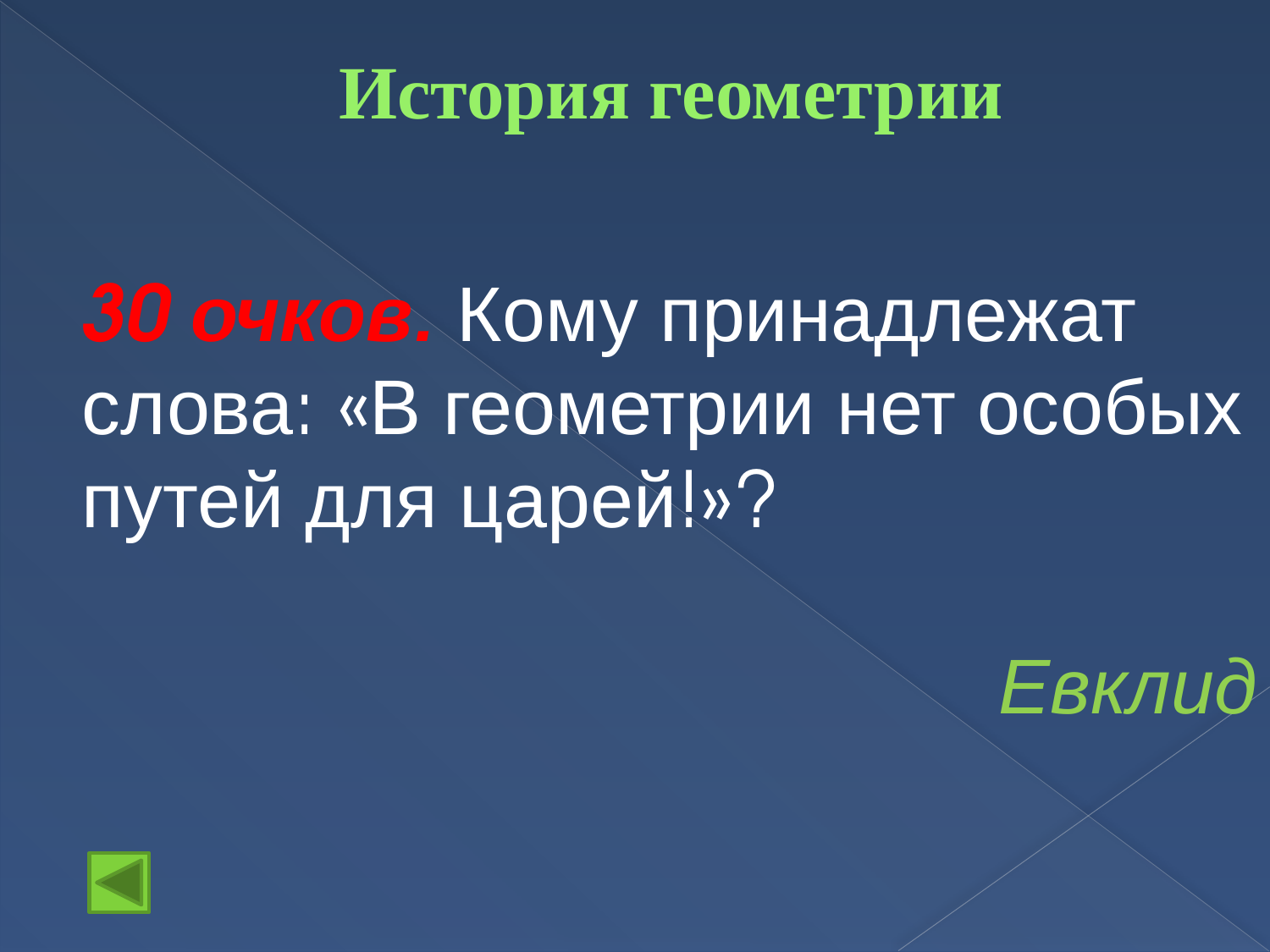

# История геометрии
30 очков. Кому принадлежат слова: «В геометрии нет особых путей для царей!»?

Евклид